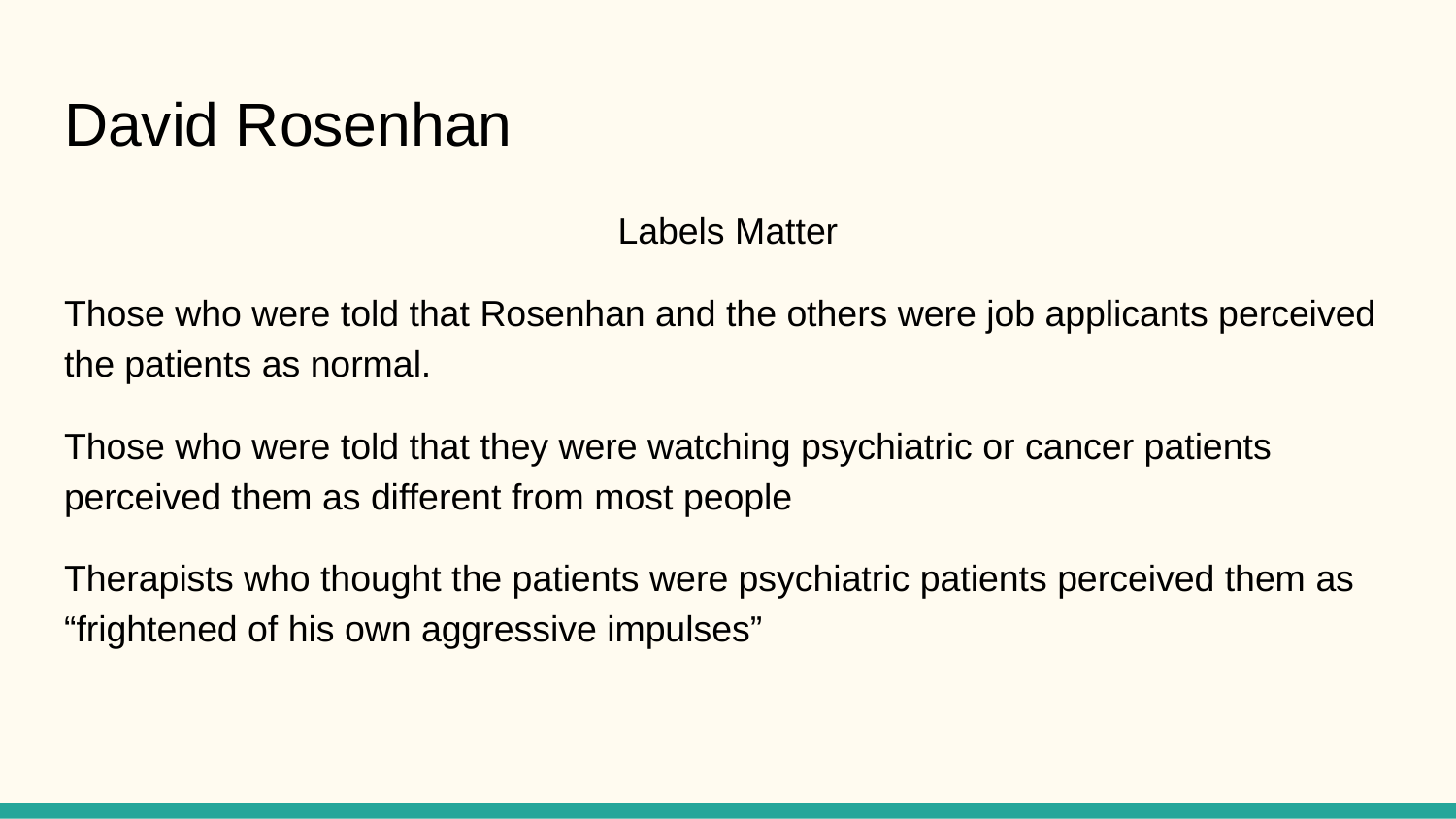

# David Rosenhan
Labels Matter
Those who were told that Rosenhan and the others were job applicants perceived the patients as normal.
Those who were told that they were watching psychiatric or cancer patients perceived them as different from most people
Therapists who thought the patients were psychiatric patients perceived them as “frightened of his own aggressive impulses”